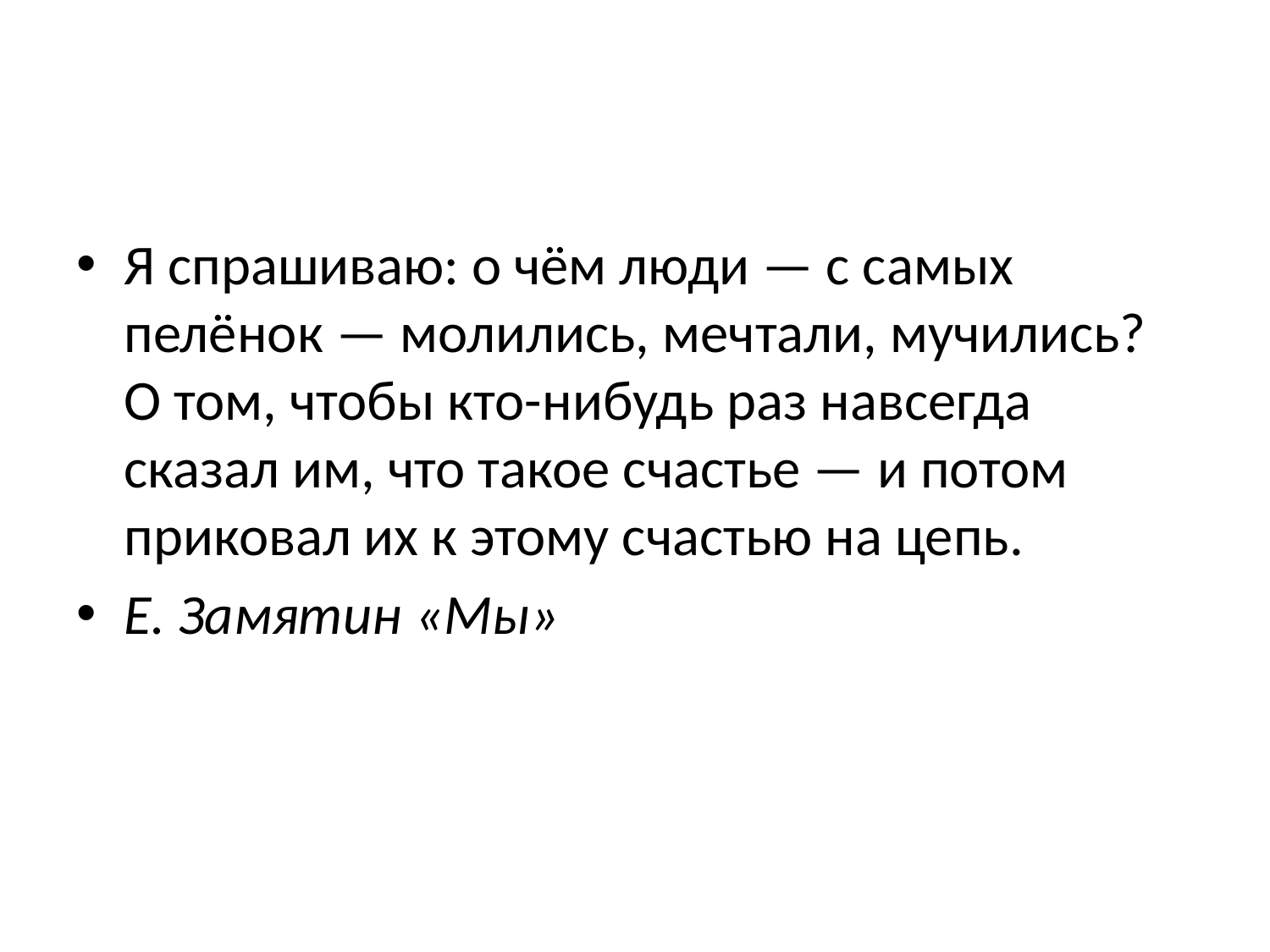

#
Я спрашиваю: о чём люди — с самых пелёнок — молились, мечтали, мучились? О том, чтобы кто-нибудь раз навсегда сказал им, что такое счастье — и потом приковал их к этому счастью на цепь.
Е. Замятин «Мы»